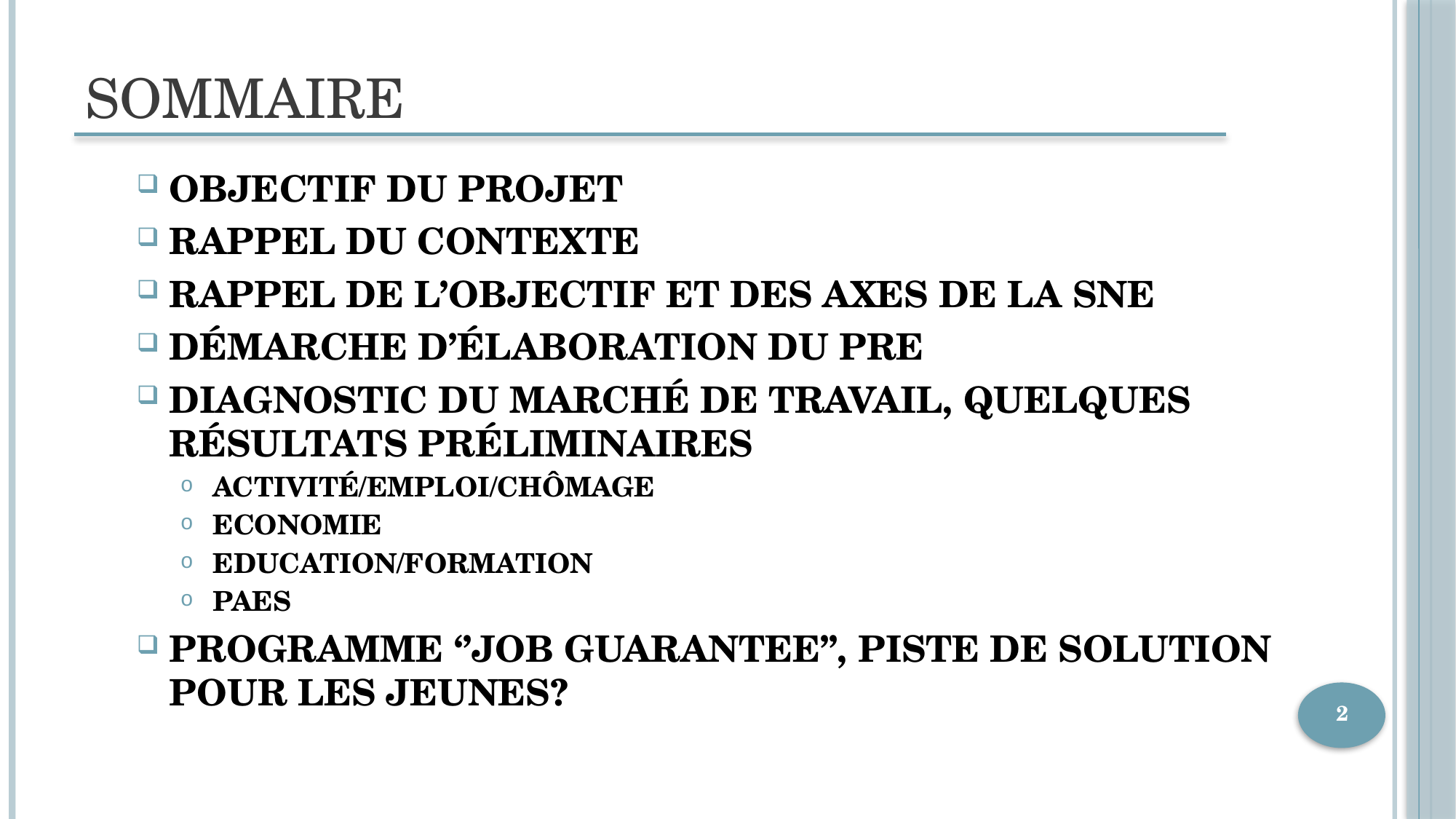

# Sommaire
Objectif du Projet
Rappel du contexte
Rappel de l’objectif et des axes de la sne
Démarche d’élaboration du pre
Diagnostic du marché de travail, quelques résultats préliminaires
Activité/Emploi/Chômage
Economie
Education/Formation
PAEs
Programme ‘’Job Guarantee’’, Piste de solution pour les jeunes?

2